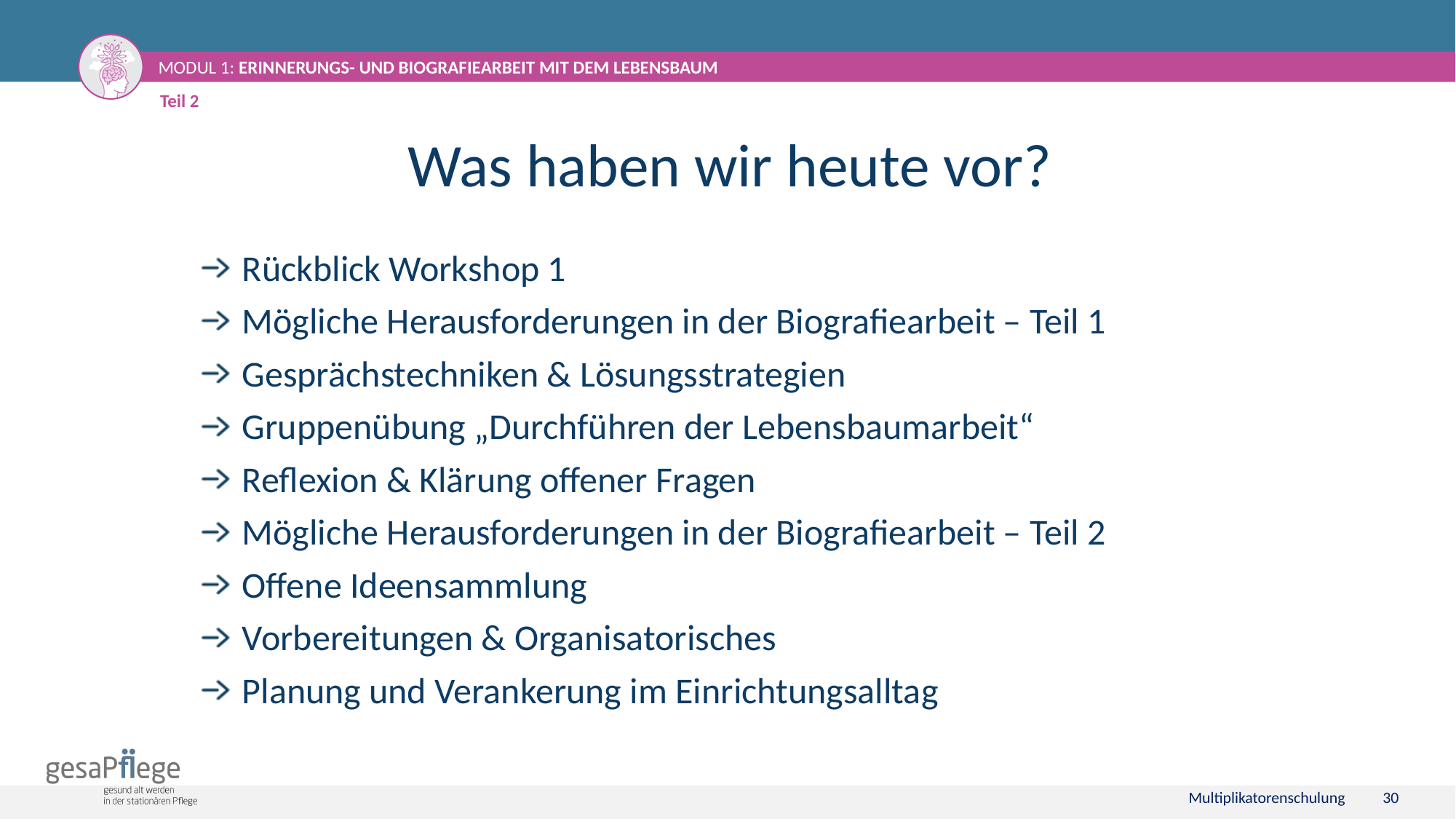

Teil 2

# Was haben wir heute vor?
Rückblick Workshop 1
Mögliche Herausforderungen in der Biografiearbeit – Teil 1
Gesprächstechniken & Lösungsstrategien
Gruppenübung „Durchführen der Lebensbaumarbeit“
Reflexion & Klärung offener Fragen
Mögliche Herausforderungen in der Biografiearbeit – Teil 2
Offene Ideensammlung
Vorbereitungen & Organisatorisches
Planung und Verankerung im Einrichtungsalltag

Multiplikatorenschulung
30